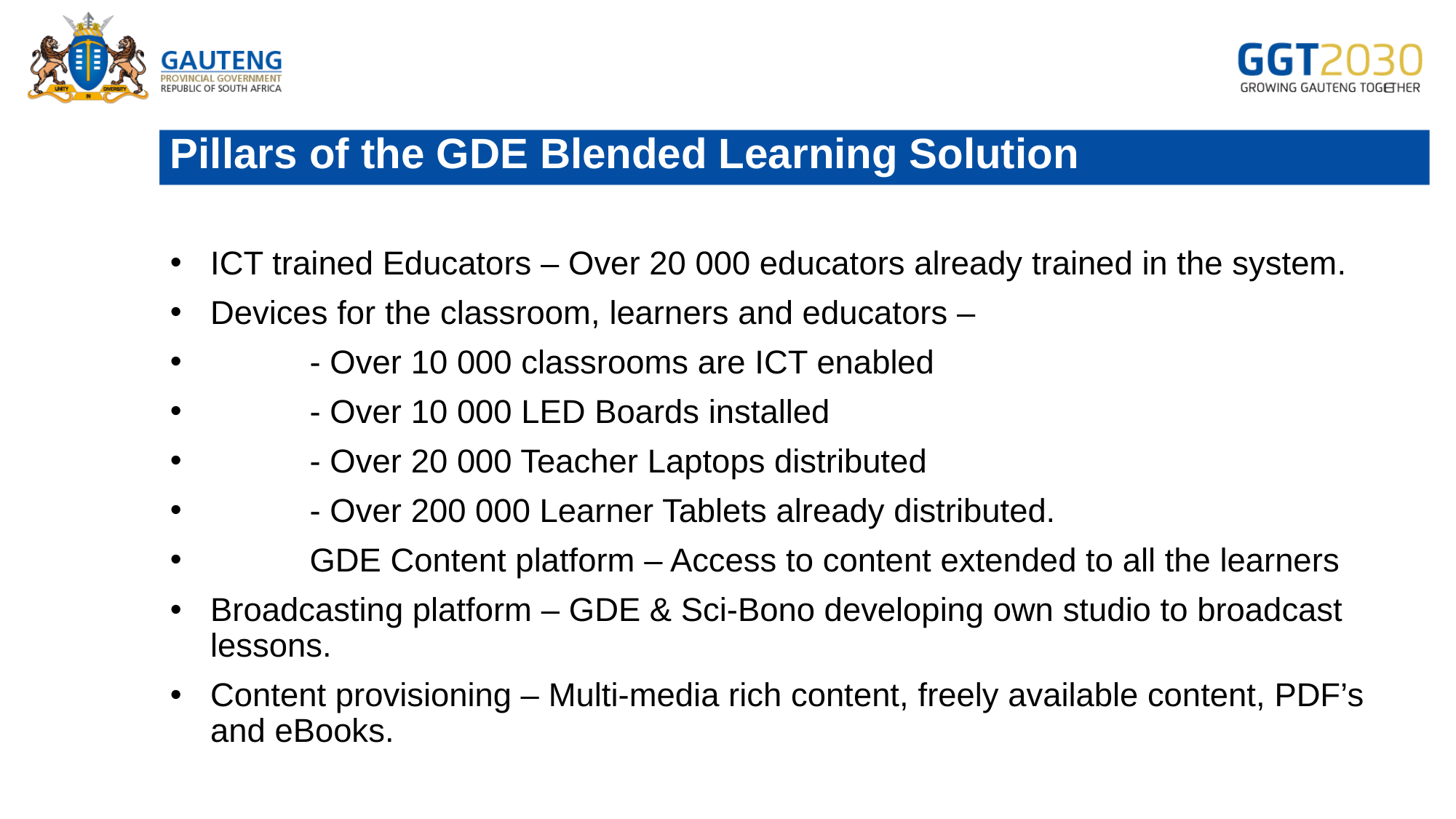

# Pillars of the GDE Blended Learning Solution

ICT trained Educators – Over 20 000 educators already trained in the system.
Devices for the classroom, learners and educators –
	- Over 10 000 classrooms are ICT enabled
	- Over 10 000 LED Boards installed
	- Over 20 000 Teacher Laptops distributed
	- Over 200 000 Learner Tablets already distributed.
	GDE Content platform – Access to content extended to all the learners
Broadcasting platform – GDE & Sci-Bono developing own studio to broadcast lessons.
Content provisioning – Multi-media rich content, freely available content, PDF’s and eBooks.